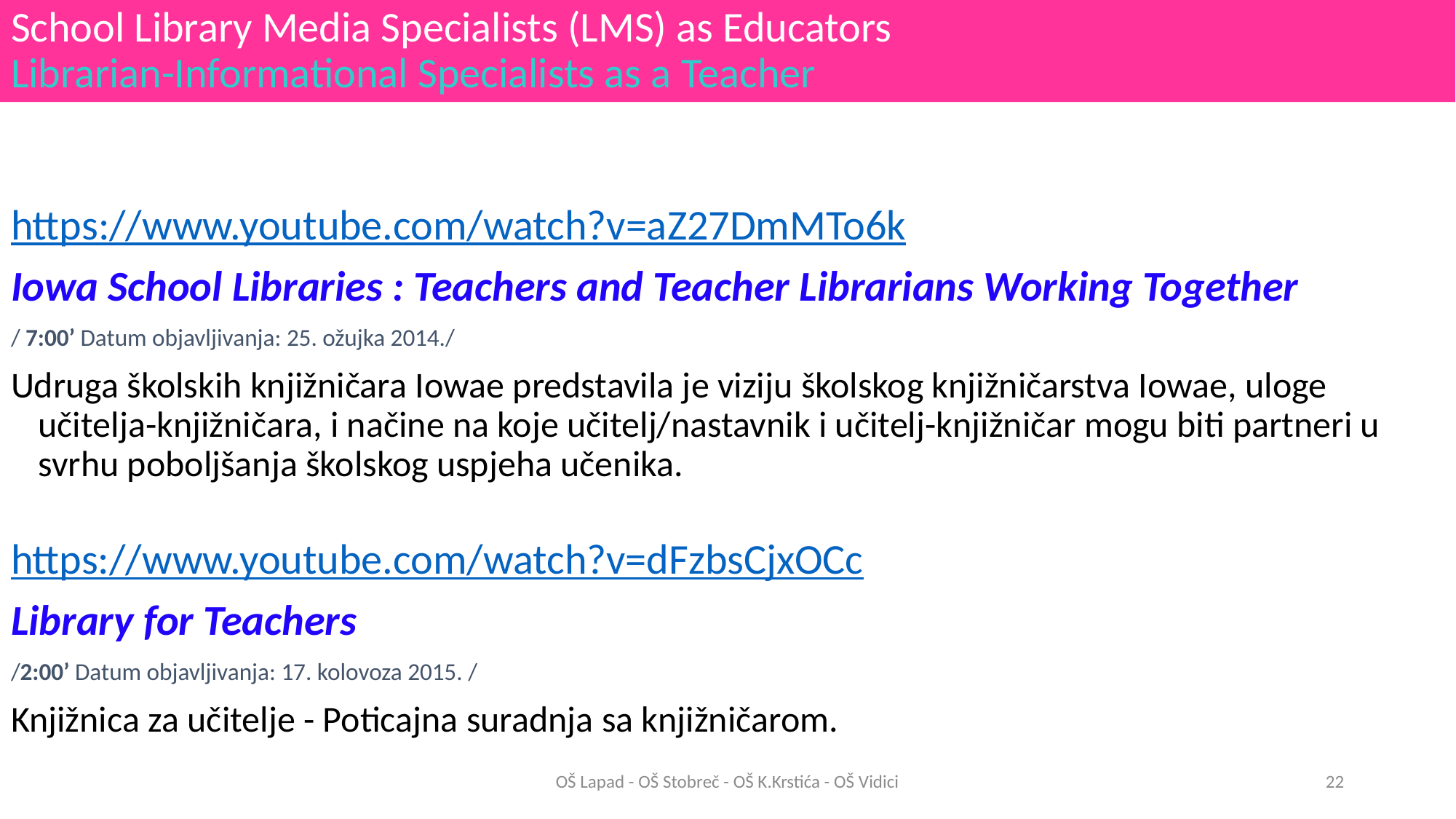

# School Library Media Specialists (LMS) as Educators Librarian-Informational Specialists as a Teacher

https://www.youtube.com/watch?v=aZ27DmMTo6k
Iowa School Libraries : Teachers and Teacher Librarians Working Together
/ 7:00’ Datum objavljivanja: 25. ožujka 2014./
Udruga školskih knjižničara Iowae predstavila je viziju školskog knjižničarstva Iowae, uloge učitelja-knjižničara, i načine na koje učitelj/nastavnik i učitelj-knjižničar mogu biti partneri u svrhu poboljšanja školskog uspjeha učenika.

https://www.youtube.com/watch?v=dFzbsCjxOCc
Library for Teachers
/2:00’ Datum objavljivanja: 17. kolovoza 2015. /
Knjižnica za učitelje - Poticajna suradnja sa knjižničarom.

OŠ Lapad - OŠ Stobreč - OŠ K.Krstića - OŠ Vidici
22